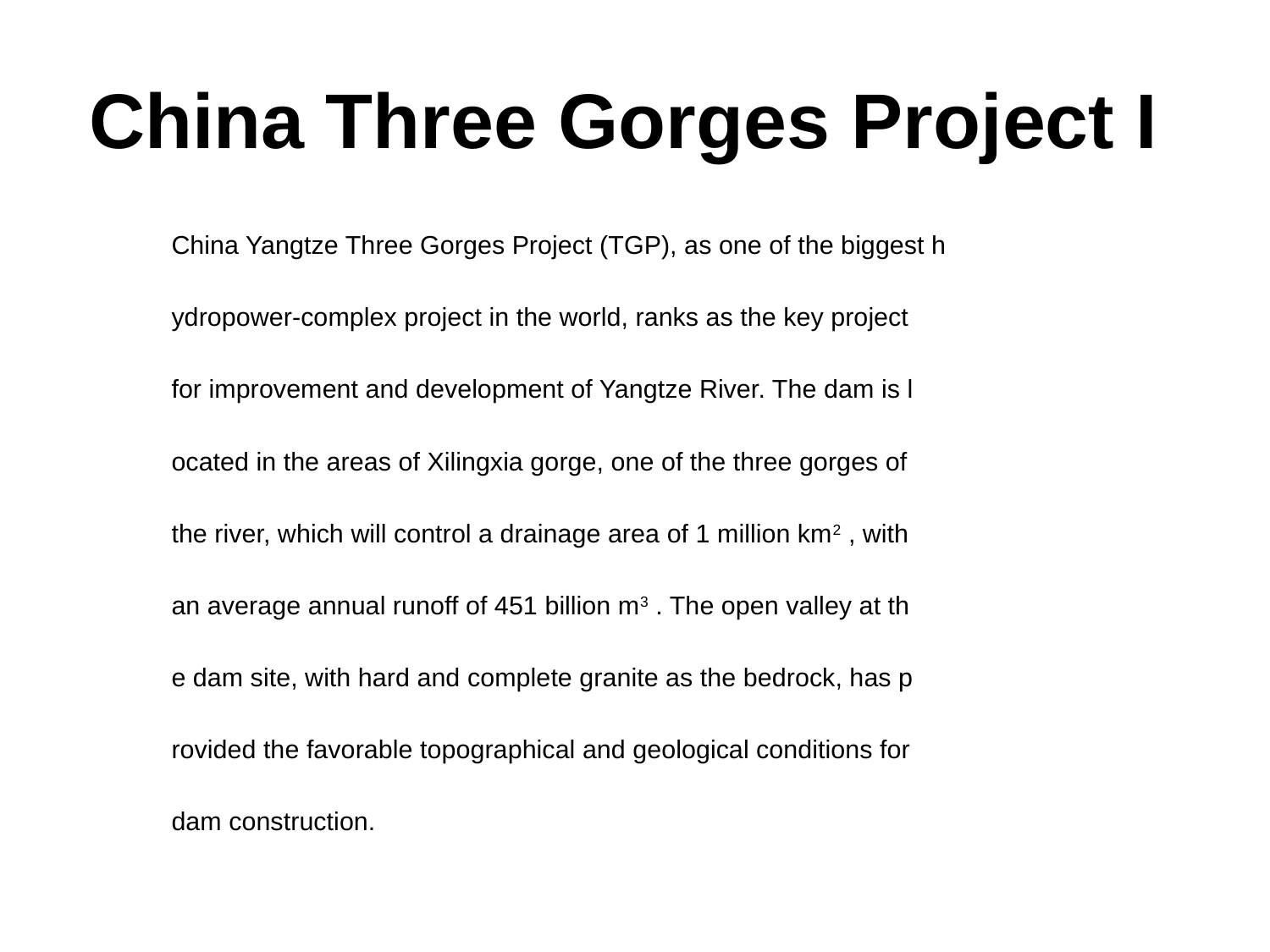

# China Three Gorges Project I
China Yangtze Three Gorges Project (TGP), as one of the biggest h

ydropower-complex project in the world, ranks as the key project

for improvement and development of Yangtze River. The dam is l

ocated in the areas of Xilingxia gorge, one of the three gorges of

the river, which will control a drainage area of 1 million km2 , with

an average annual runoff of 451 billion m3 . The open valley at th

e dam site, with hard and complete granite as the bedrock, has p

rovided the favorable topographical and geological conditions for

dam construction.